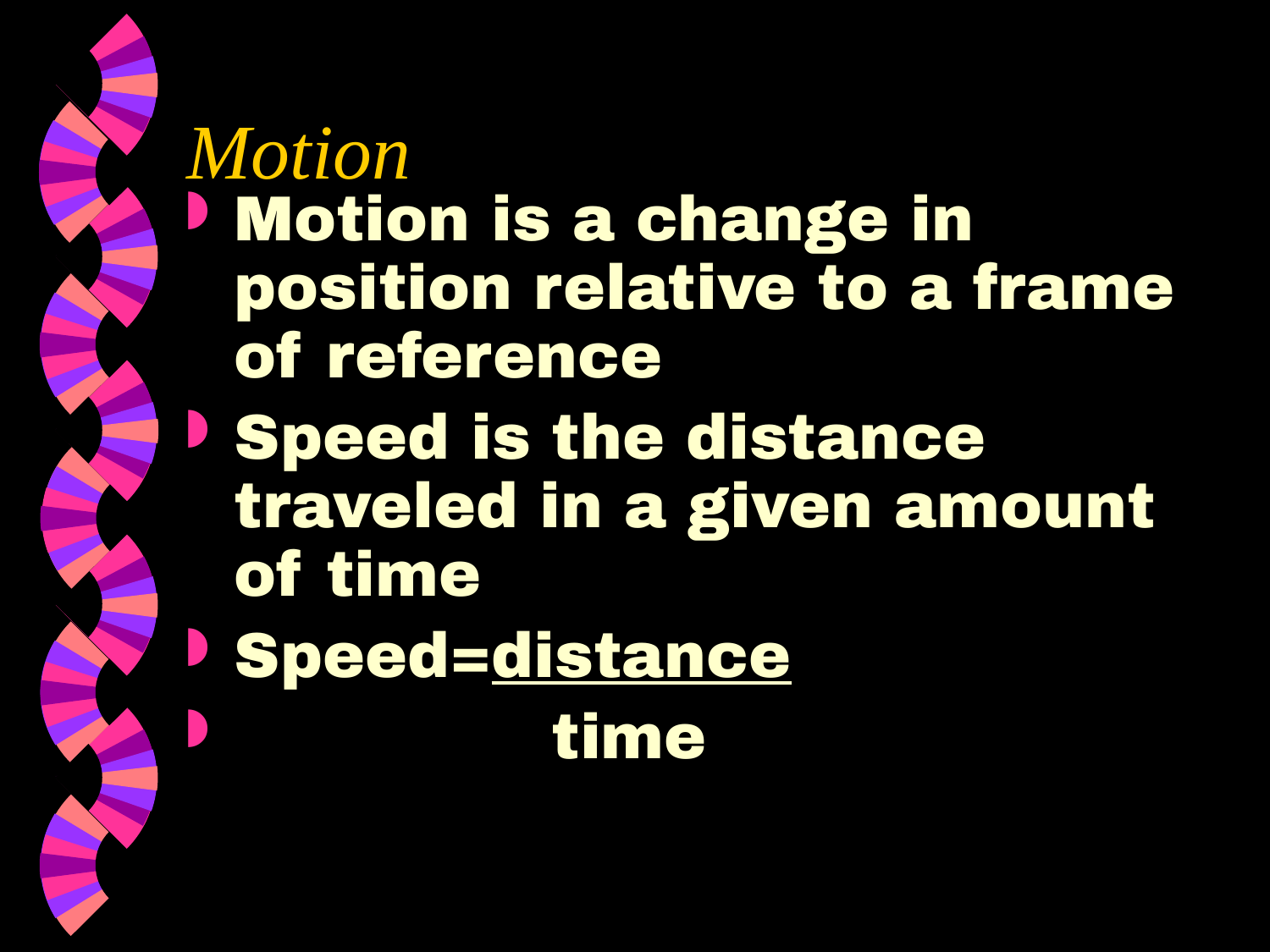

# Motion
Motion is a change in position relative to a frame of reference
Speed is the distance traveled in a given amount of time
Speed=distance
               time